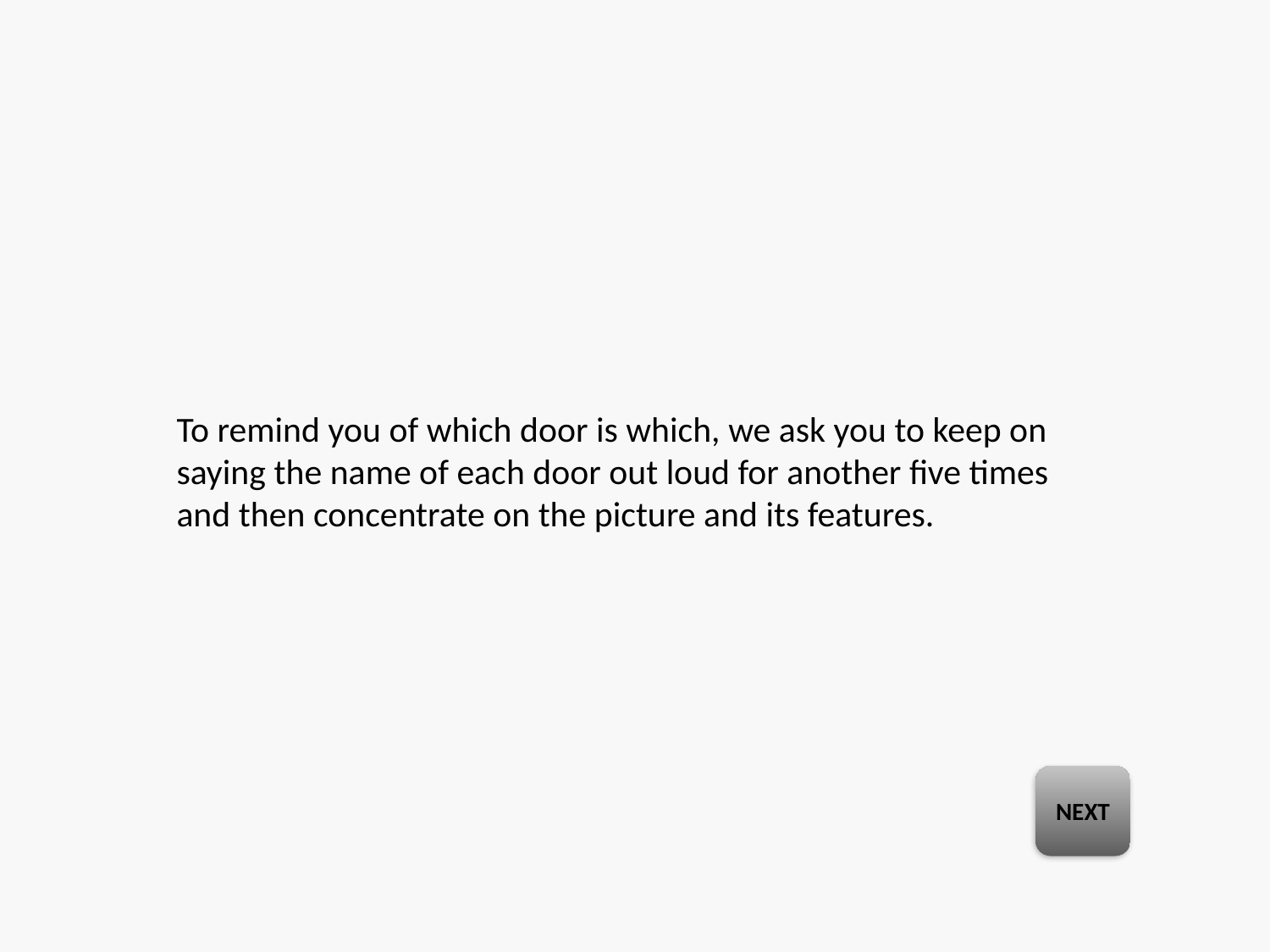

To remind you of which door is which, we ask you to keep on saying the name of each door out loud for another five times
and then concentrate on the picture and its features.
NEXT